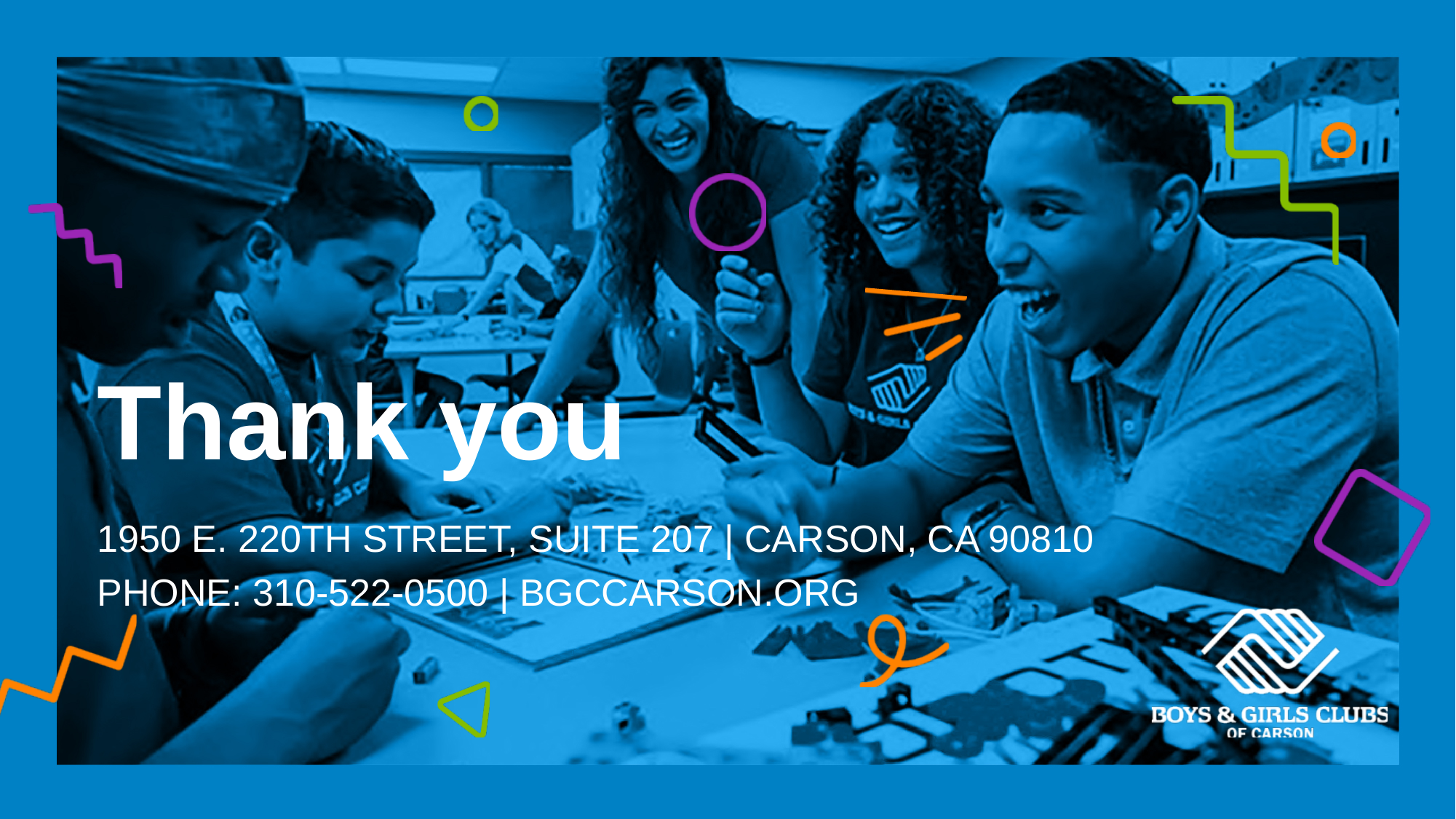

# Thank you
1950 E. 220th Street, Suite 207 | Carson, CA 90810
Phone: 310-522-0500 | BGCCarson.org